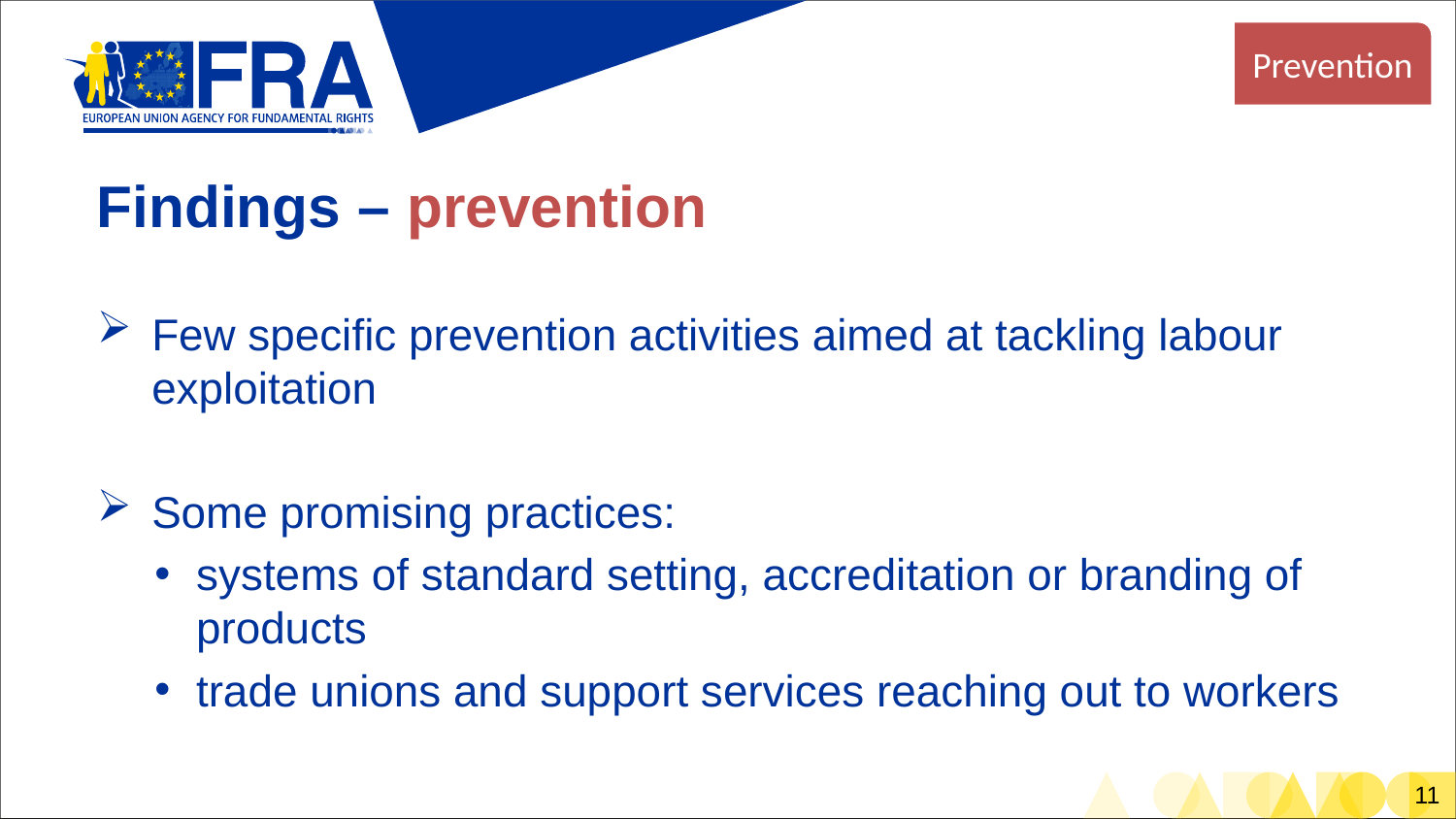

Prevention

Findings – prevention
Few specific prevention activities aimed at tackling labour exploitation

Some promising practices:
systems of standard setting, accreditation or branding of products
trade unions and support services reaching out to workers